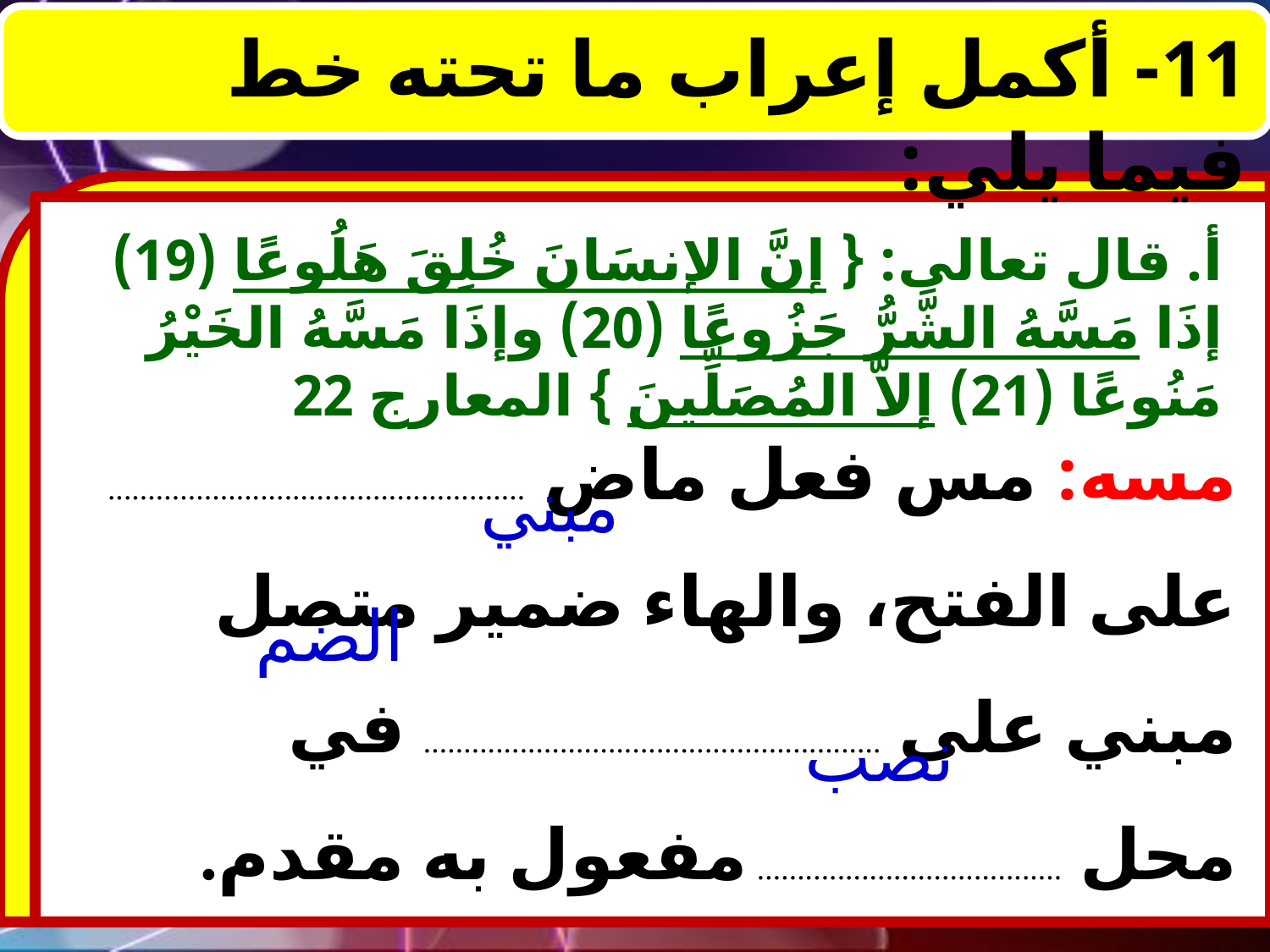

11- أكمل إعراب ما تحته خط فيما يلي:

أ. قال تعالى: { إنَّ الإنسَانَ خُلِقَ هَلُوعًا (19) إذَا مَسَّهُ الشَّرُّ جَزُوعًا (20) وإذَا مَسَّهُ الخَيْرُ مَنُوعًا (21) إلاَّ المُصَلِّينَ } المعارج 22
مسه: مس فعل ماض .................................................... على الفتح، والهاء ضمير متصل مبني على ......................................................... في محل ...................................... مفعول به مقدم.

مبني
الضم
نصب